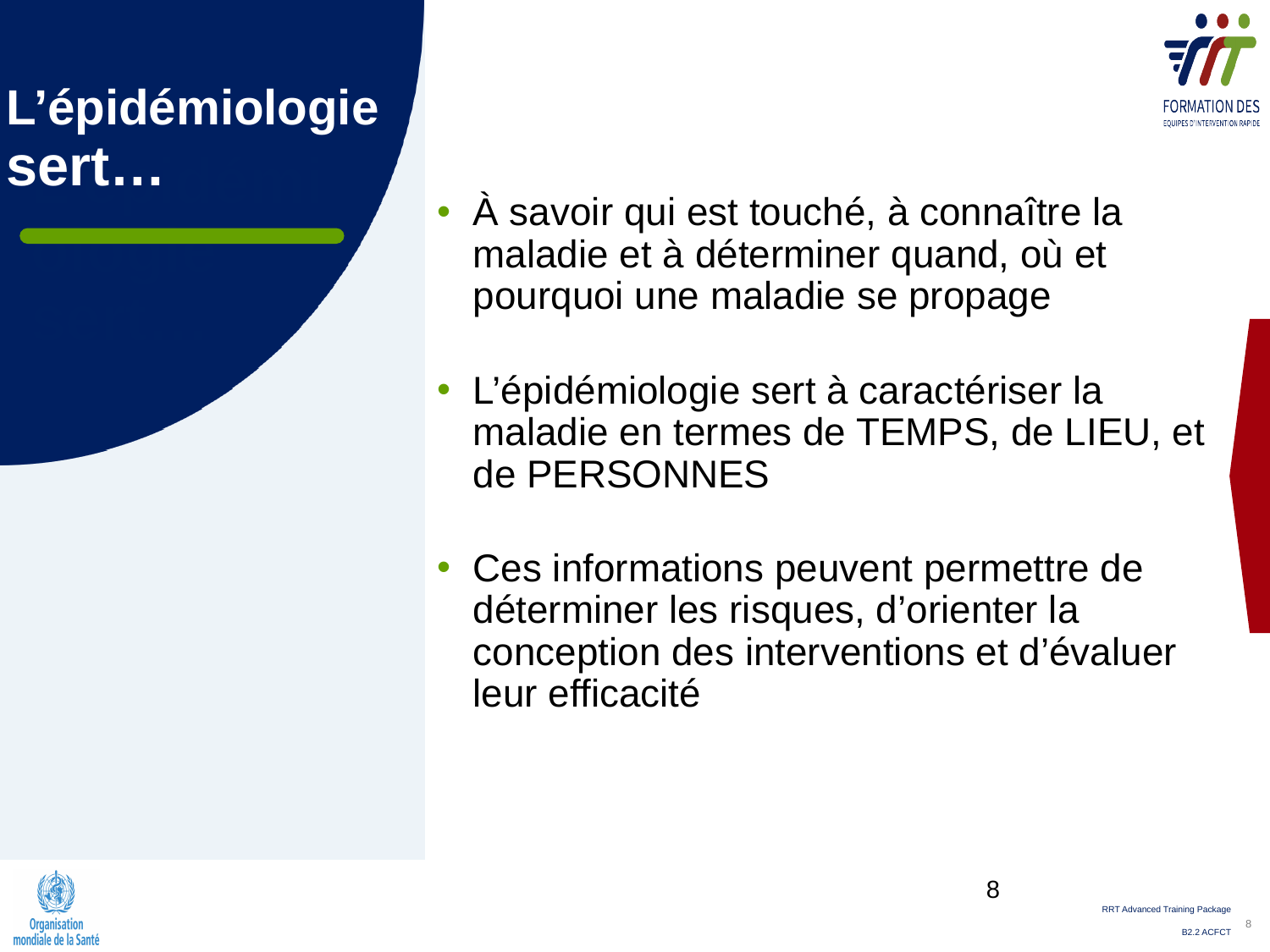

L’épidémiologie sert…
# L’épidémiologie sert…
À savoir qui est touché, à connaître la maladie et à déterminer quand, où et pourquoi une maladie se propage

L’épidémiologie sert à caractériser la maladie en termes de TEMPS, de LIEU, et de PERSONNES

Ces informations peuvent permettre de déterminer les risques, d’orienter la conception des interventions et d’évaluer leur efficacité

8